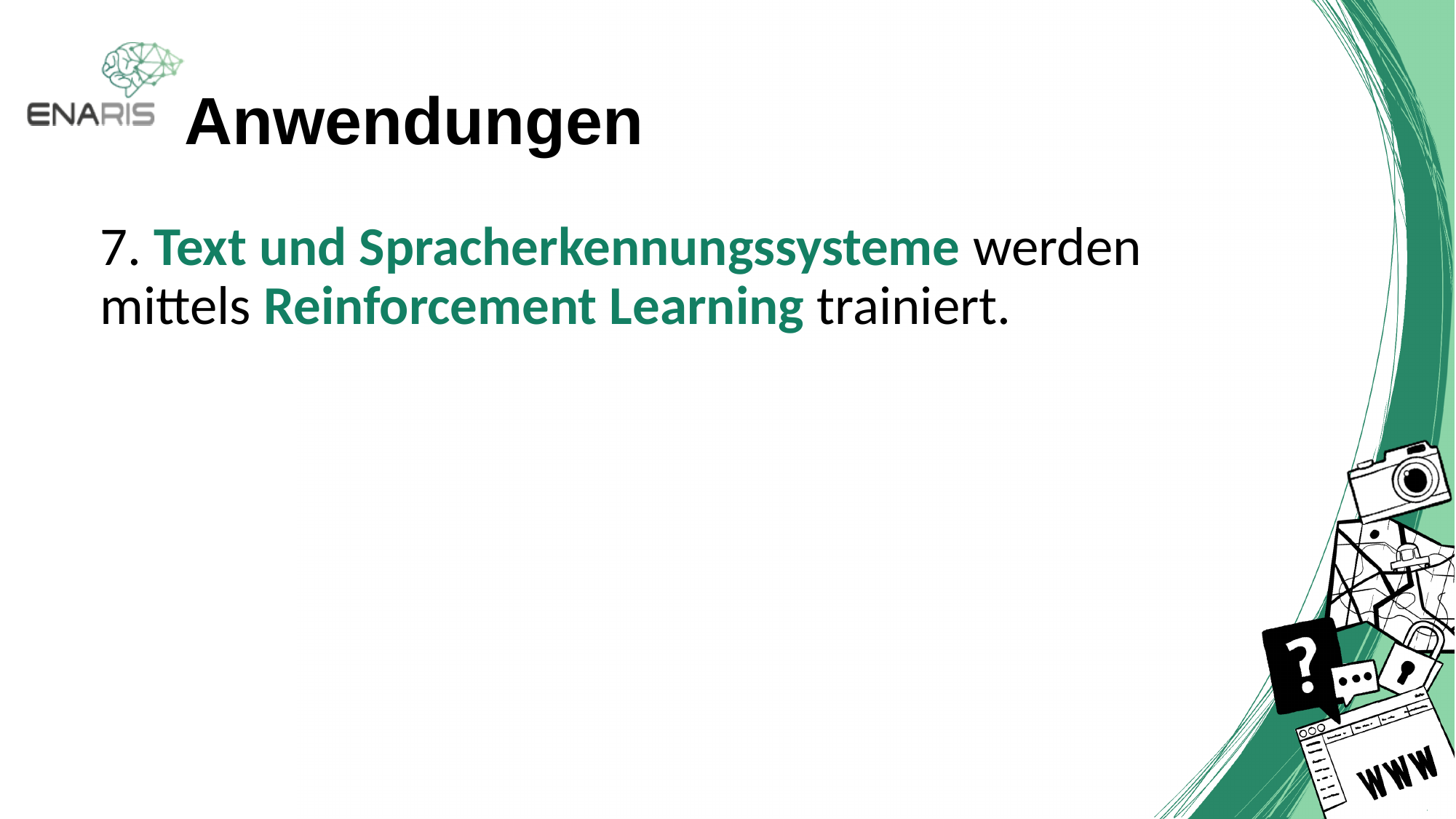

# Anwendungen
7. Text und Spracherkennungssysteme werden mittels Reinforcement Learning trainiert.